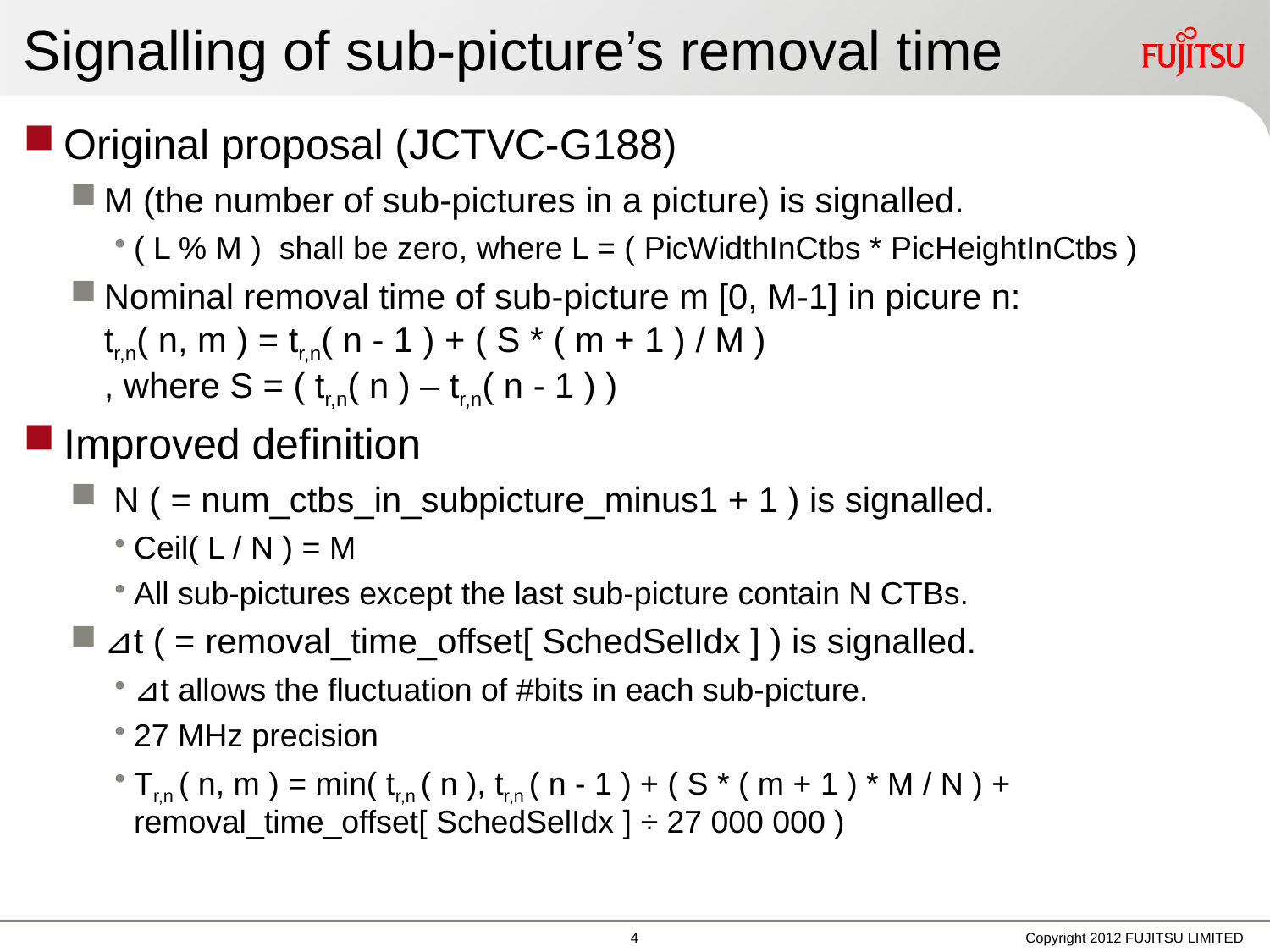

# Signalling of sub-picture’s removal time
Original proposal (JCTVC-G188)
M (the number of sub-pictures in a picture) is signalled.
( L % M )  shall be zero, where L = ( PicWidthInCtbs * PicHeightInCtbs )
Nominal removal time of sub-picture m [0, M-1] in picure n:
tr,n( n, m ) = tr,n( n - 1 ) + ( S * ( m + 1 ) / M )
, where S = ( tr,n( n ) – tr,n( n - 1 ) )
Improved definition
 N ( = num_ctbs_in_subpicture_minus1 + 1 ) is signalled.
Ceil( L / N ) = M
All sub-pictures except the last sub-picture contain N CTBs.
⊿t ( = removal_time_offset[ SchedSelIdx ] ) is signalled.
⊿t allows the fluctuation of #bits in each sub-picture.
27 MHz precision
Tr,n ( n, m ) = min( tr,n ( n ), tr,n ( n - 1 ) + ( S * ( m + 1 ) * M / N ) + removal_time_offset[ SchedSelIdx ] ÷ 27 000 000 )

4
Copyright 2012 FUJITSU LIMITED